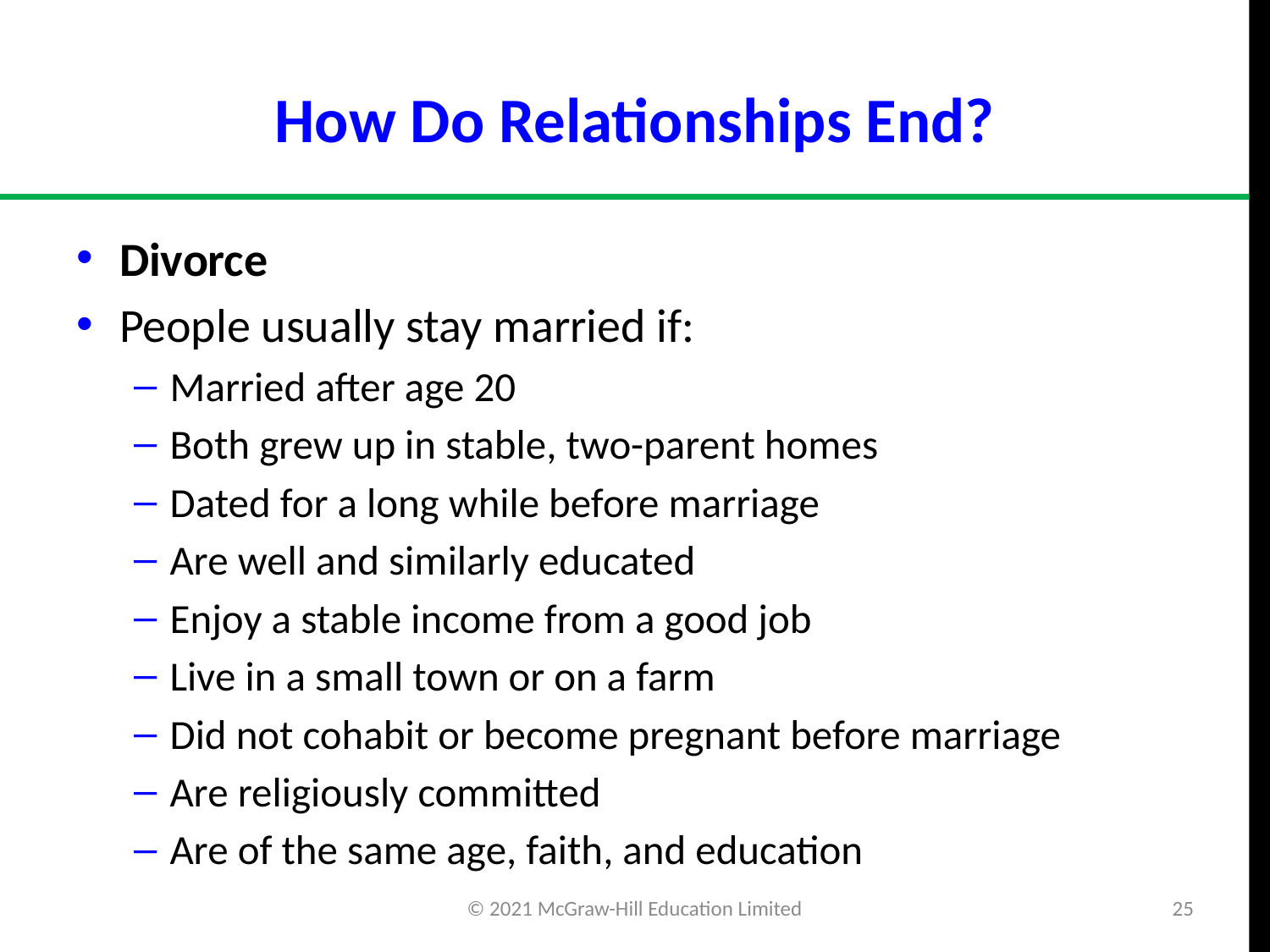

# How Do Relationships End?
Divorce
People usually stay married if:
Married after age 20
Both grew up in stable, two-parent homes
Dated for a long while before marriage
Are well and similarly educated
Enjoy a stable income from a good job
Live in a small town or on a farm
Did not cohabit or become pregnant before marriage
Are religiously committed
Are of the same age, faith, and education
© 2021 McGraw-Hill Education Limited
25